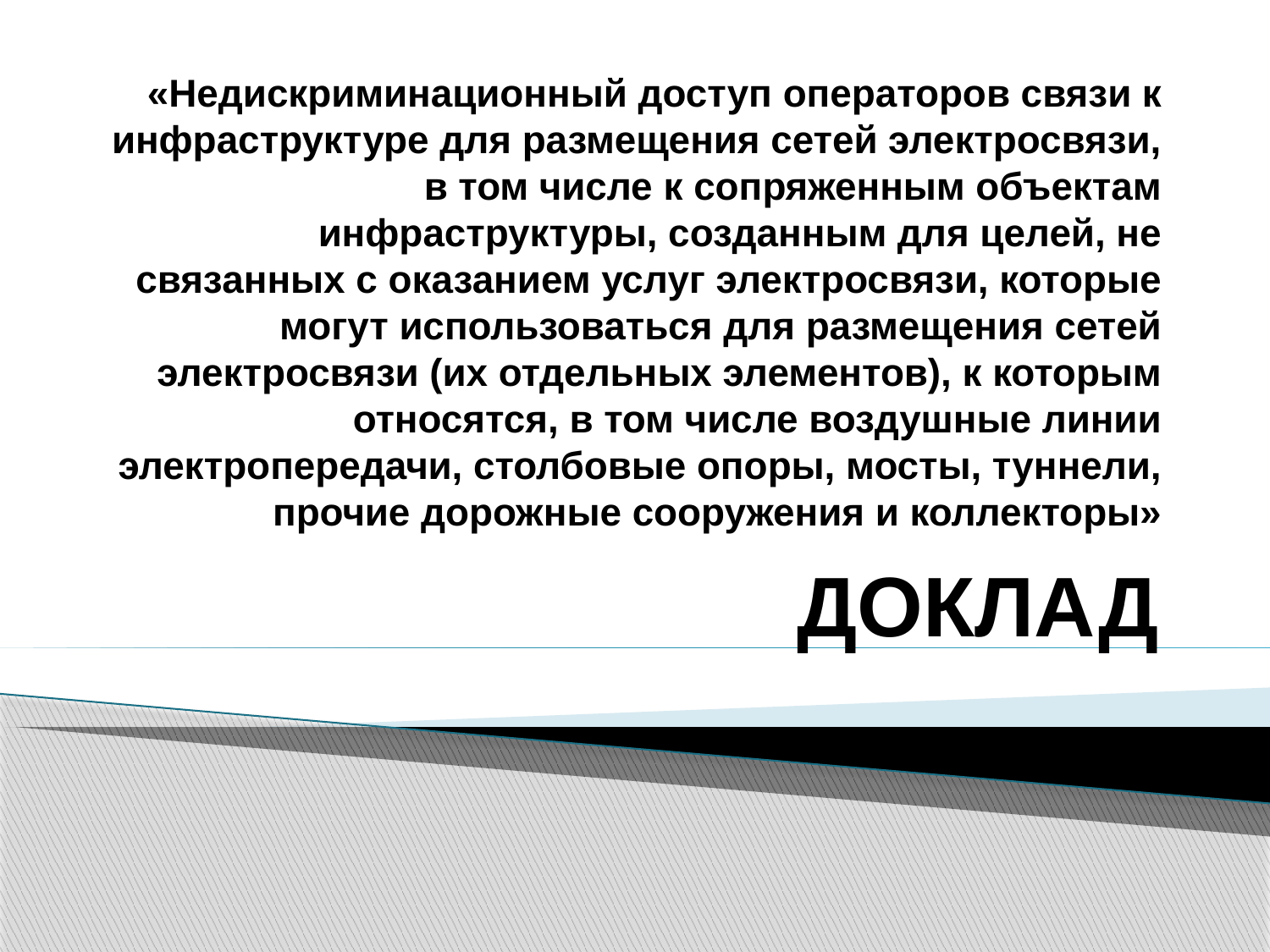

# «Недискриминационный доступ операторов связи к инфраструктуре для размещения сетей электросвязи, в том числе к сопряженным объектам инфраструктуры, созданным для целей, не связанных с оказанием услуг электросвязи, которые могут использоваться для размещения сетей электросвязи (их отдельных элементов), к которым относятся, в том числе воздушные линии электропередачи, столбовые опоры, мосты, туннели, прочие дорожные сооружения и коллекторы»
ДОКЛАД